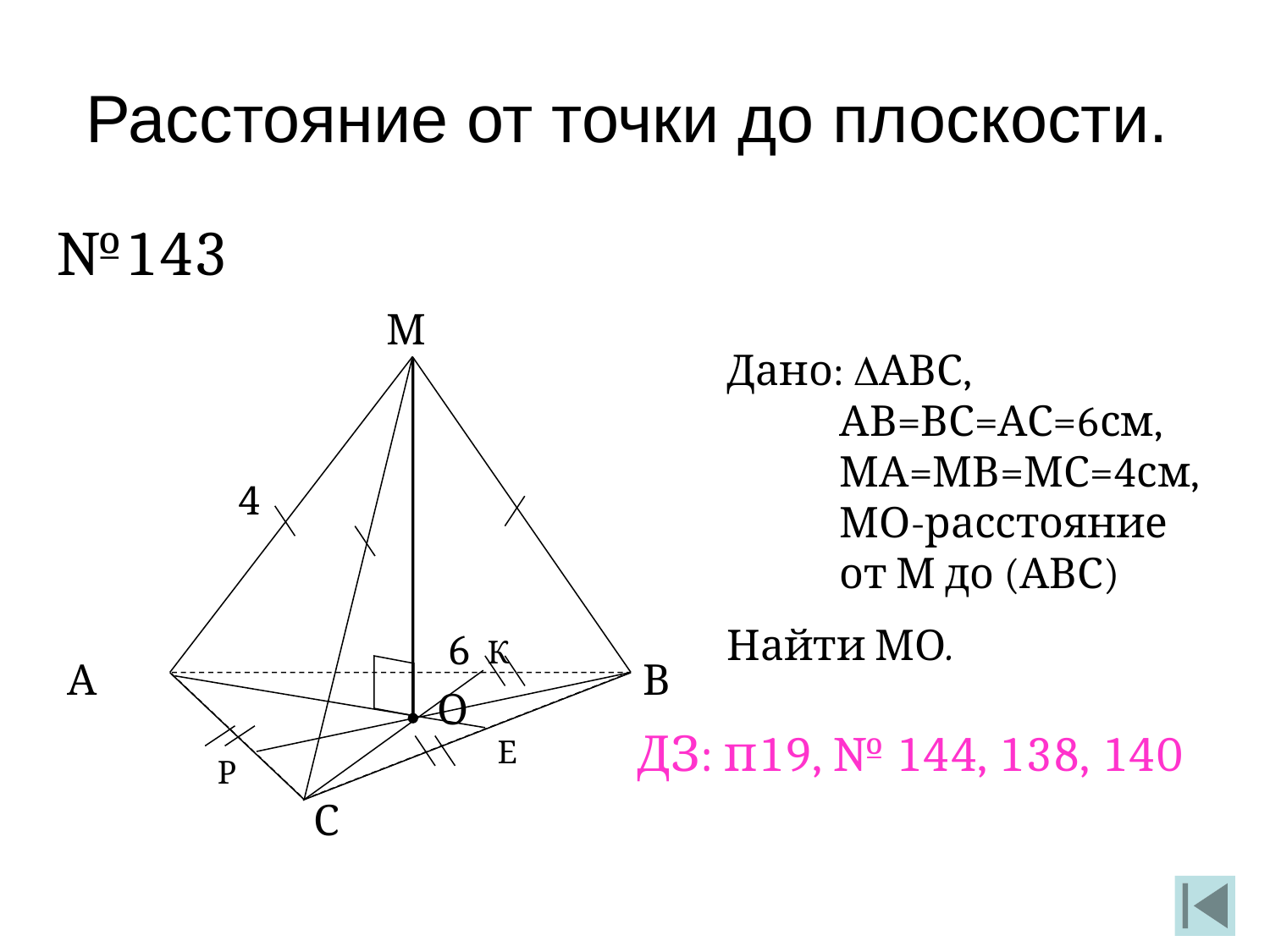

Расстояние от точки до плоскости.
№143
М
А
В

С

4
6
О
Дано: ΔАВС, АВ=ВС=АС=6см, МА=МВ=МС=4см, МО-расстояние от М до (АВС)
Найти МО.

К

ДЗ: п19, № 144, 138, 140

Е

Р